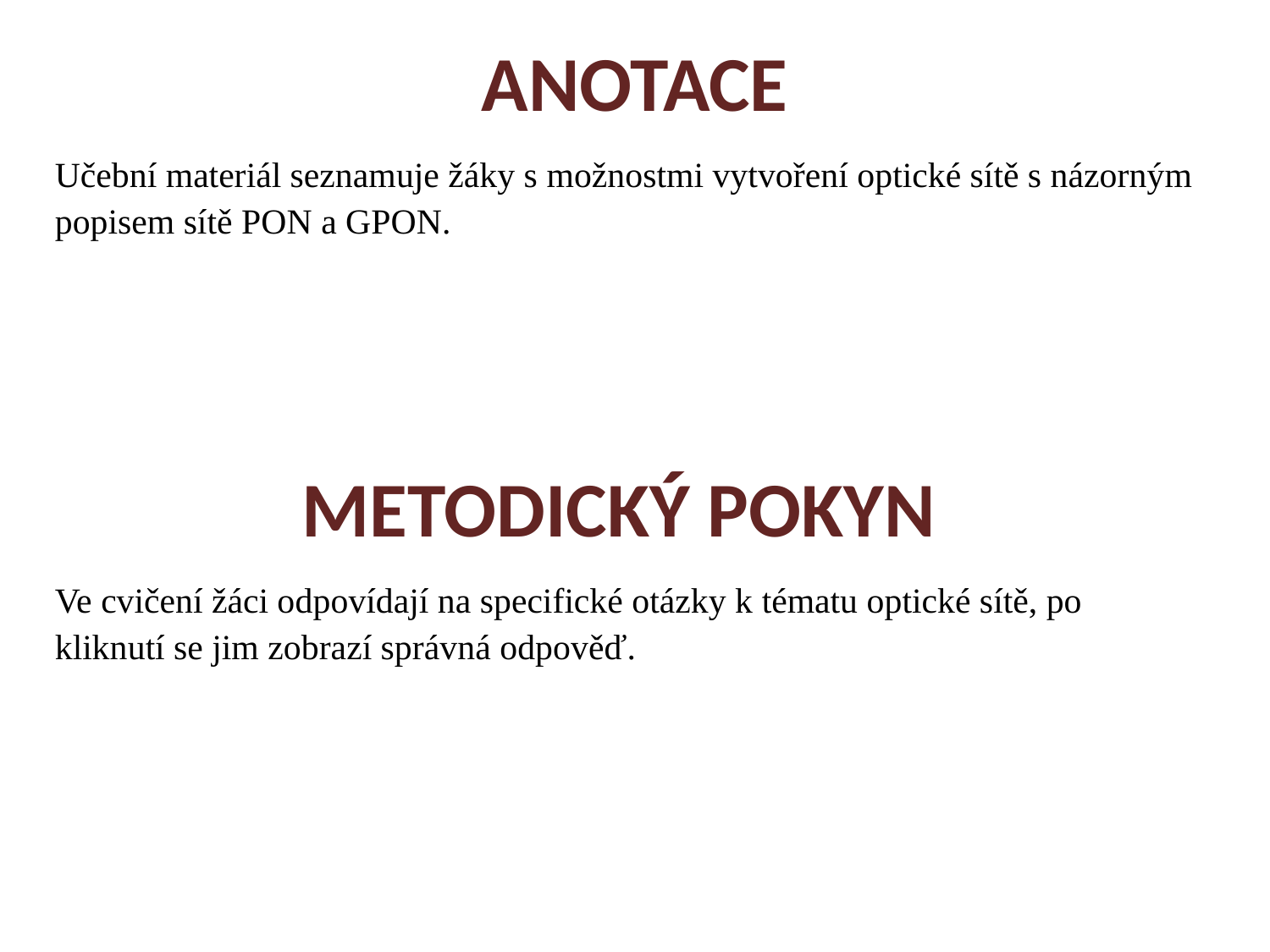

ANOTACE
Učební materiál seznamuje žáky s možnostmi vytvoření optické sítě s názorným popisem sítě PON a GPON.
METODICKÝ POKYN
Ve cvičení žáci odpovídají na specifické otázky k tématu optické sítě, po kliknutí se jim zobrazí správná odpověď.